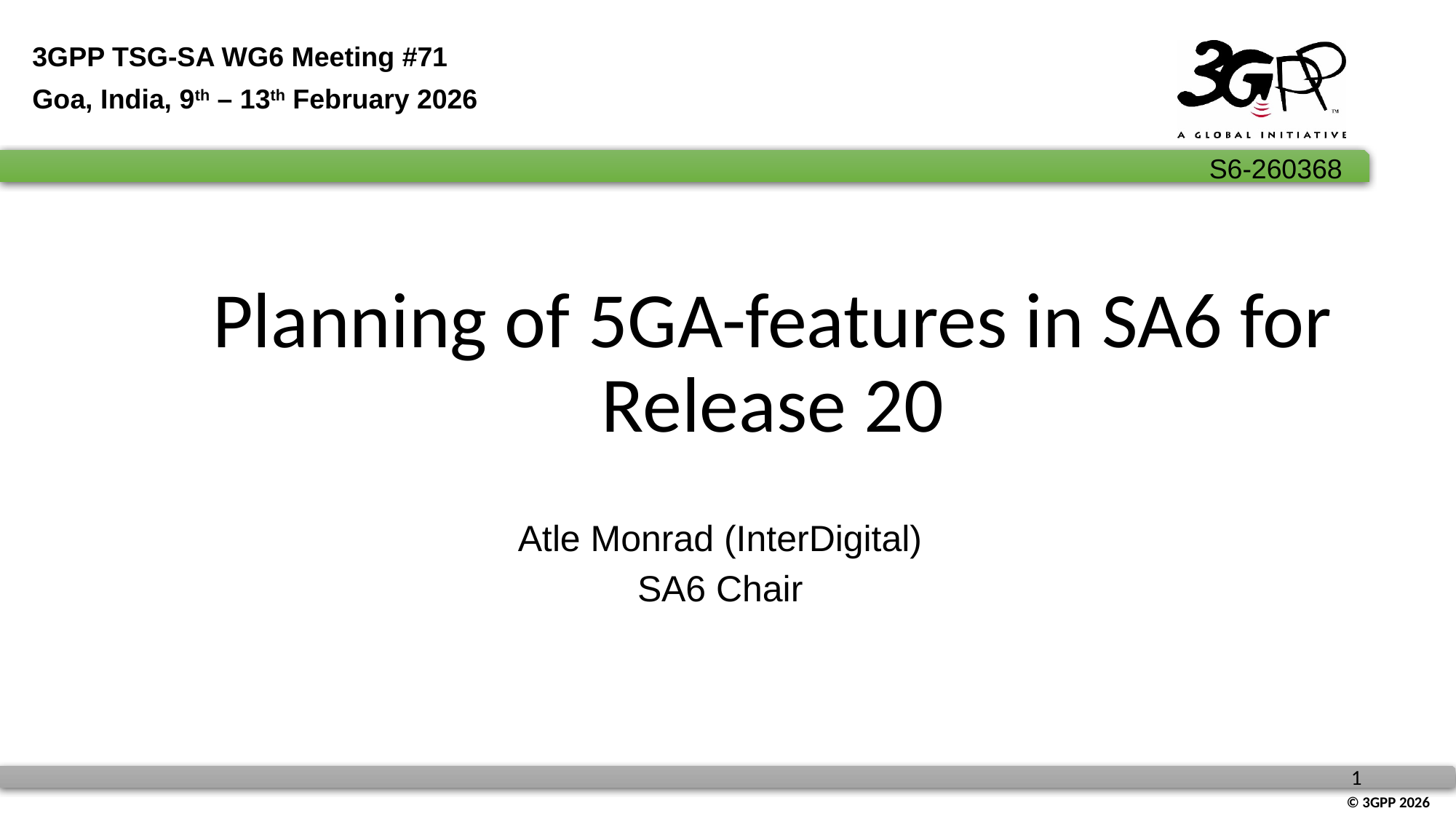

3GPP TSG-SA WG6 Meeting #71
Goa, India, 9th – 13th February 2026
# Planning of 5GA-features in SA6 for Release 20
Atle Monrad (InterDigital)
SA6 Chair